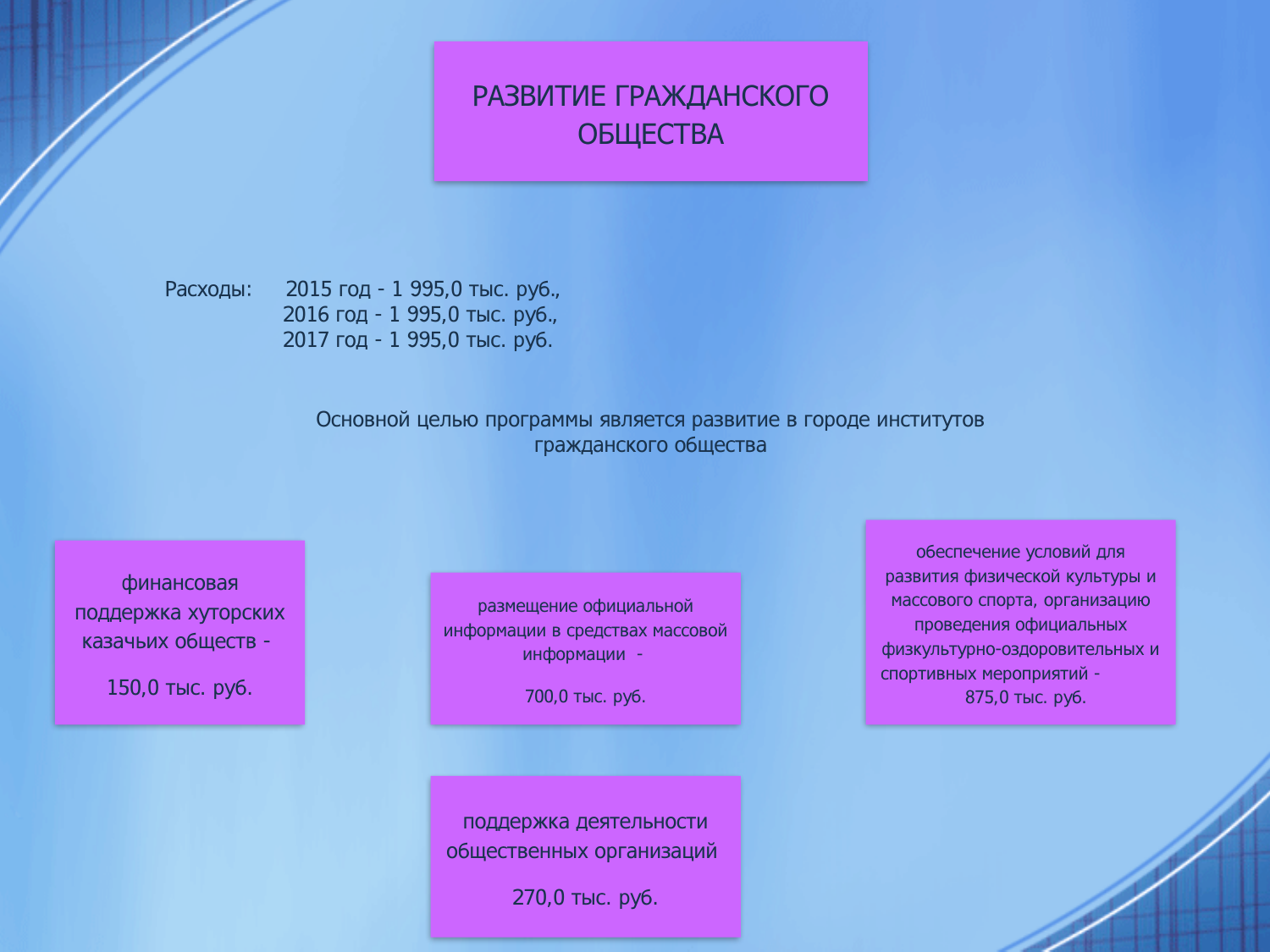

РАЗВИТИЕ ГРАЖДАНСКОГО ОБЩЕСТВА
Расходы:     2015 год - 1 995,0 тыс. руб.,
                  2016 год - 1 995,0 тыс. руб.,
                  2017 год - 1 995,0 тыс. руб.
Основной целью программы является развитие в городе институтов гражданского общества
обеспечение условий для развития физической культуры и массового спорта, организацию проведения официальных физкультурно-оздоровительных и спортивных мероприятий -              875,0 тыс. руб.
финансовая поддержка хуторских казачьих обществ -
150,0 тыс. руб.
размещение официальной информации в средствах массовой информации  -
700,0 тыс. руб.
поддержка деятельности общественных организаций
270,0 тыс. руб.